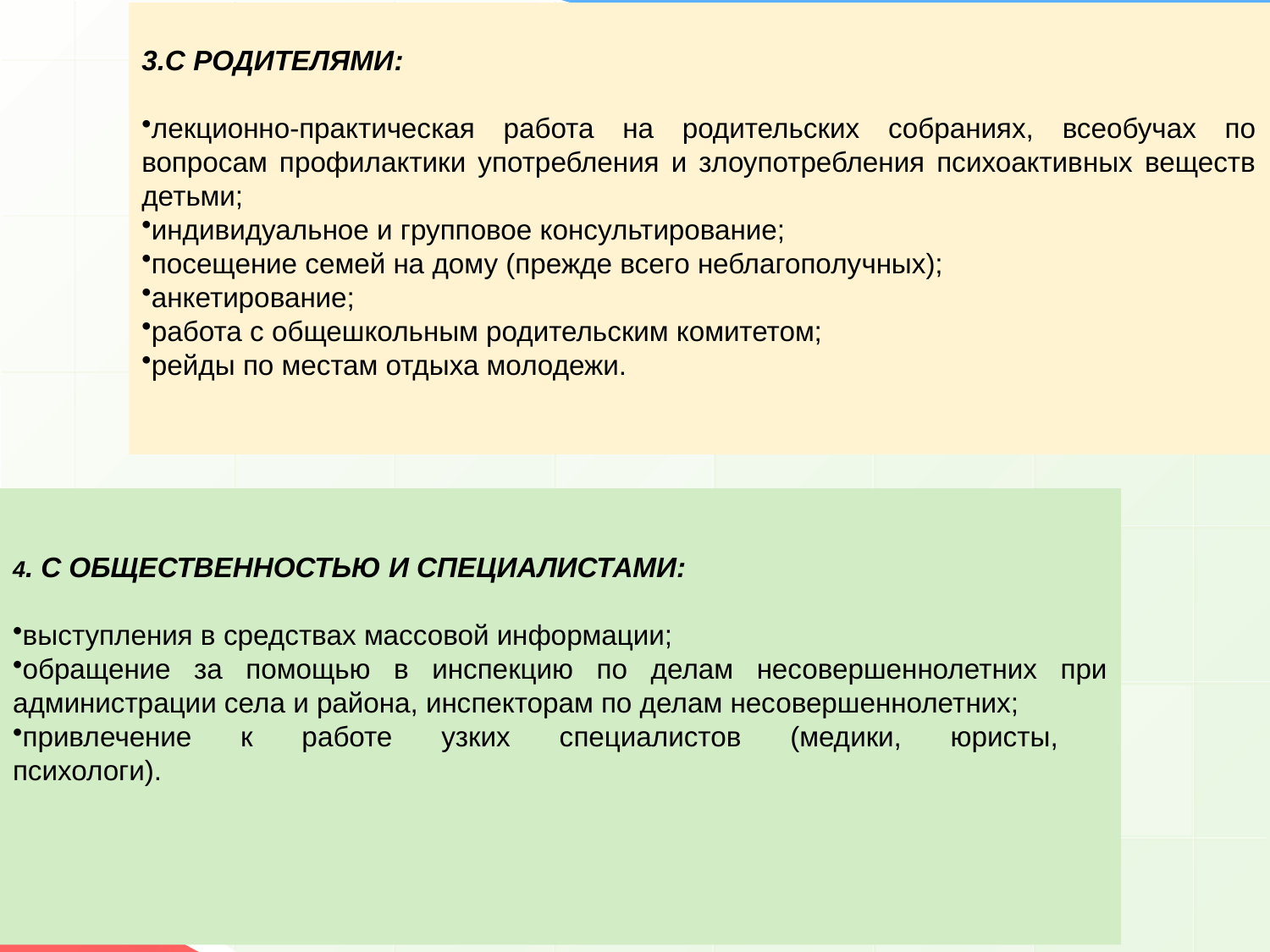

3.С родителями:

лекционно-практическая работа на родительских собраниях, всеобучах по вопросам профилактики употребления и злоупотребления психоактивных веществ детьми;
индивидуальное и групповое консультирование;
посещение семей на дому (прежде всего неблагополучных);
анкетирование;
работа с общешкольным родительским комитетом;
рейды по местам отдыха молодежи.

4. С общественностью и специалистами:

выступления в средствах массовой информации;
обращение за помощью в инспекцию по делам несовершеннолетних при администрации села и района, инспекторам по делам несовершеннолетних;
привлечение к работе узких специалистов (медики, юристы,
психологи).